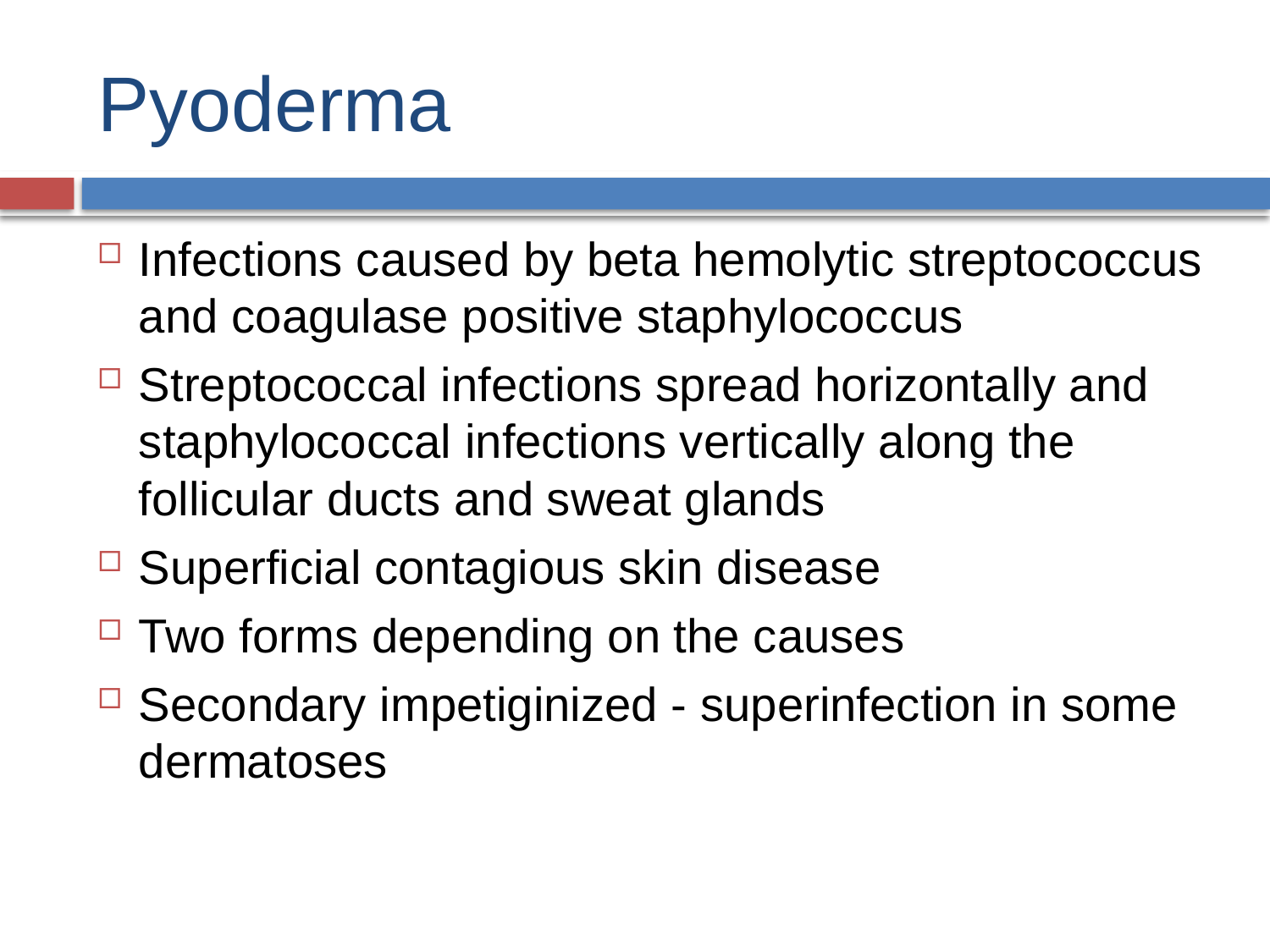

# Pyoderma
Infections caused by beta hemolytic streptococcus and coagulase positive staphylococcus
Streptococcal infections spread horizontally and staphylococcal infections vertically along the follicular ducts and sweat glands
Superficial contagious skin disease
Two forms depending on the causes
Secondary impetiginized - superinfection in some dermatoses